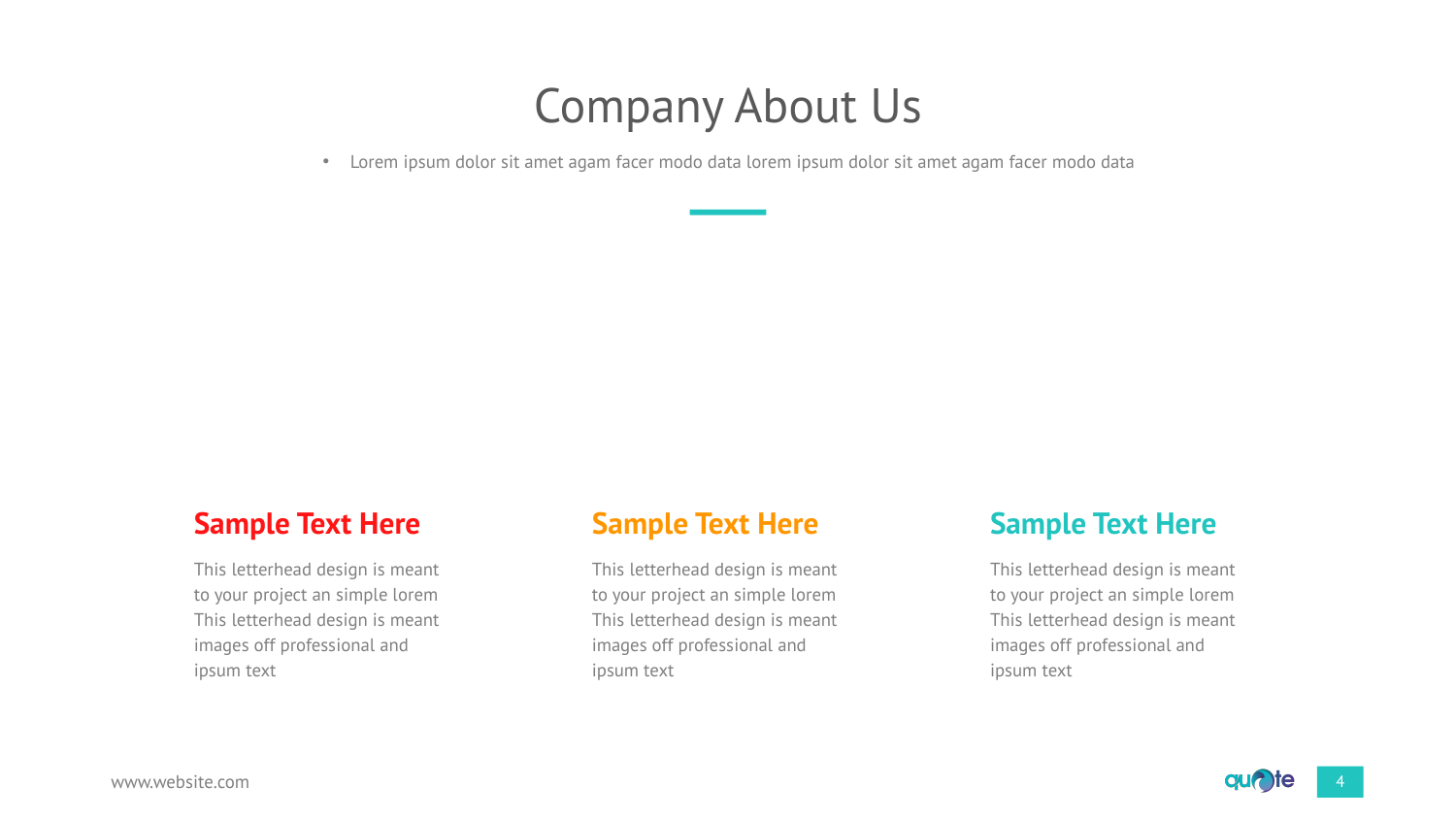

# Company About Us
Lorem ipsum dolor sit amet agam facer modo data lorem ipsum dolor sit amet agam facer modo data

Sample Text Here
This letterhead design is meant to your project an simple lorem This letterhead design is meant images off professional and  ipsum text
Sample Text Here
This letterhead design is meant to your project an simple lorem This letterhead design is meant images off professional and  ipsum text
Sample Text Here
This letterhead design is meant to your project an simple lorem This letterhead design is meant images off professional and  ipsum text
www.website.com
4